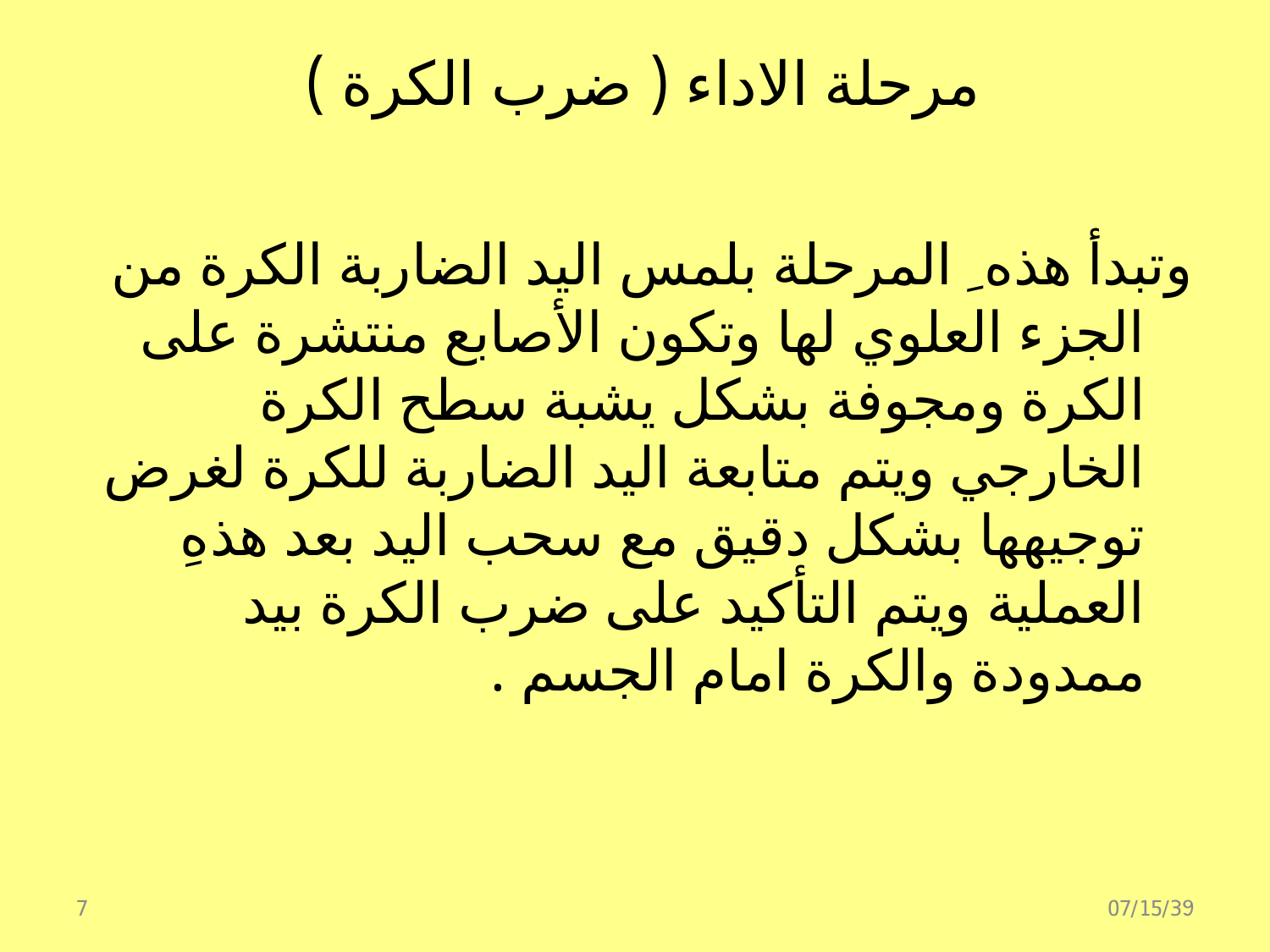

# مرحلة الاداء ( ضرب الكرة )
وتبدأ هذه ِ المرحلة بلمس اليد الضاربة الكرة من الجزء العلوي لها وتكون الأصابع منتشرة على الكرة ومجوفة بشكل يشبة سطح الكرة الخارجي ويتم متابعة اليد الضاربة للكرة لغرض توجيهها بشكل دقيق مع سحب اليد بعد هذهِ العملية ويتم التأكيد على ضرب الكرة بيد ممدودة والكرة امام الجسم .

7
07/15/39